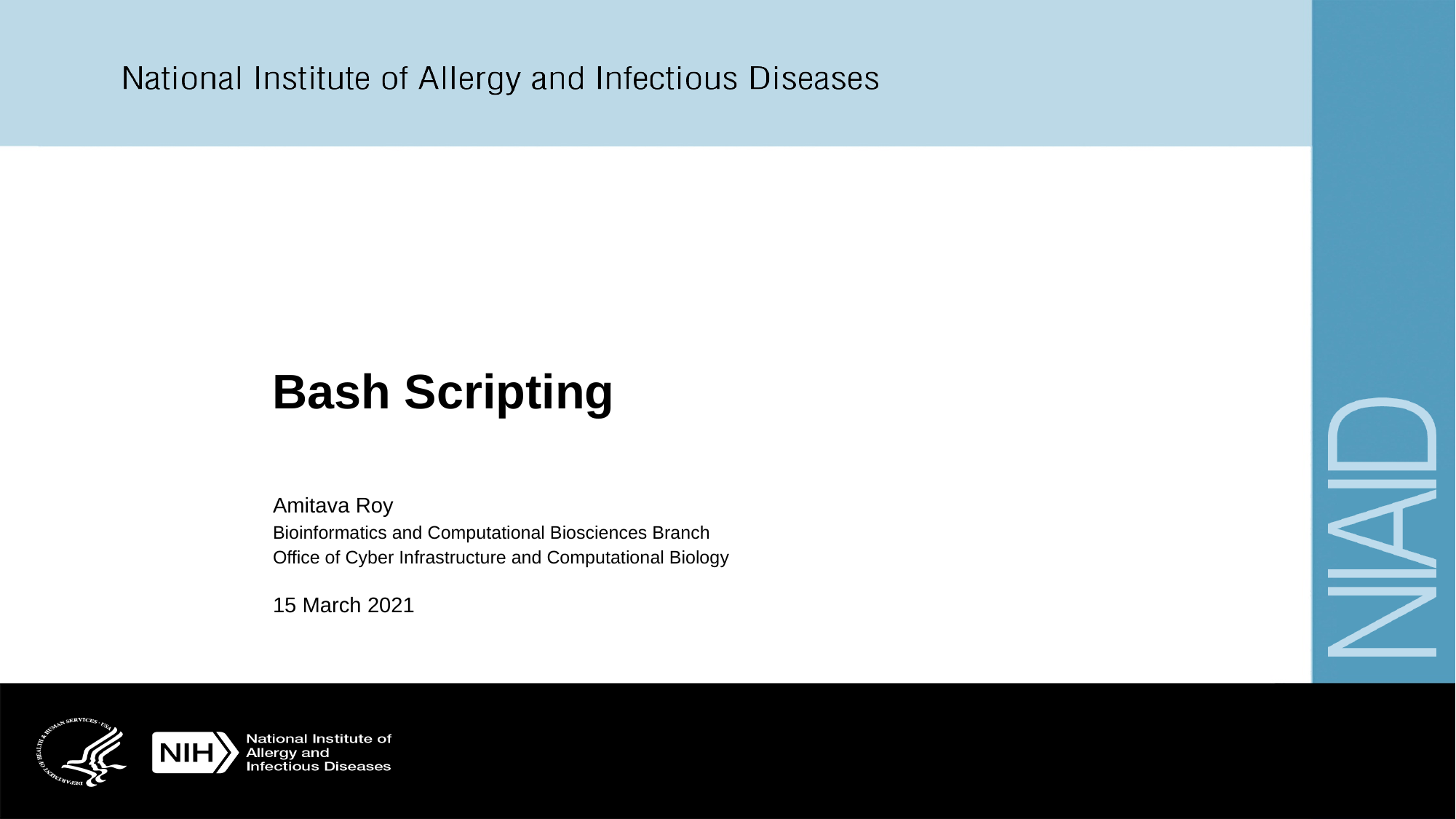

# Bash Scripting
Amitava Roy
Bioinformatics and Computational Biosciences Branch
Office of Cyber Infrastructure and Computational Biology
15 March 2021